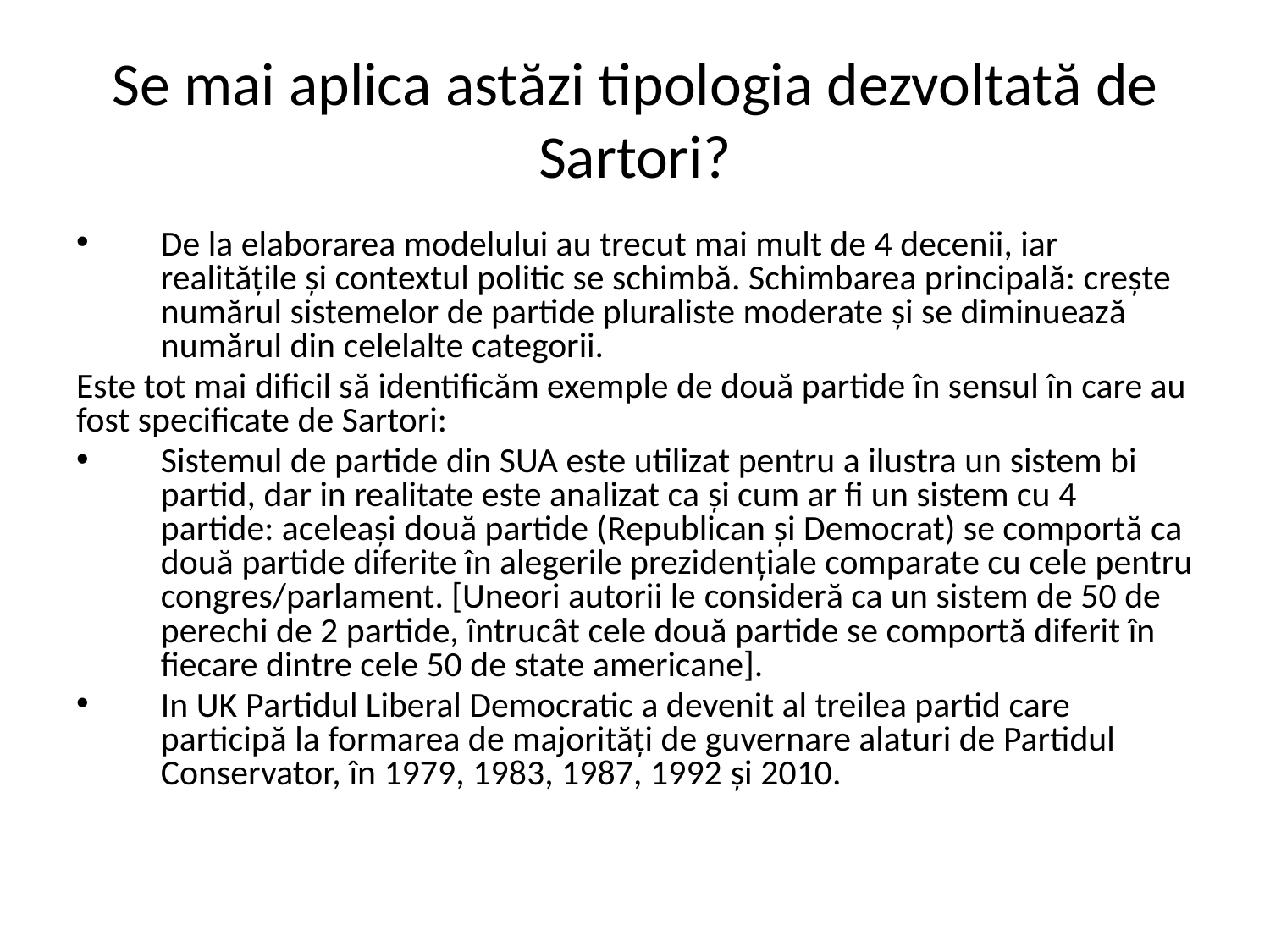

# Se mai aplica astăzi tipologia dezvoltată de Sartori?
De la elaborarea modelului au trecut mai mult de 4 decenii, iar realitățile și contextul politic se schimbă. Schimbarea principală: crește numărul sistemelor de partide pluraliste moderate și se diminuează numărul din celelalte categorii.
Este tot mai dificil să identificăm exemple de două partide în sensul în care au fost specificate de Sartori:
Sistemul de partide din SUA este utilizat pentru a ilustra un sistem bi partid, dar in realitate este analizat ca și cum ar fi un sistem cu 4 partide: aceleași două partide (Republican și Democrat) se comportă ca două partide diferite în alegerile prezidențiale comparate cu cele pentru congres/parlament. [Uneori autorii le consideră ca un sistem de 50 de perechi de 2 partide, întrucât cele două partide se comportă diferit în fiecare dintre cele 50 de state americane].
In UK Partidul Liberal Democratic a devenit al treilea partid care participă la formarea de majorități de guvernare alaturi de Partidul Conservator, în 1979, 1983, 1987, 1992 și 2010.